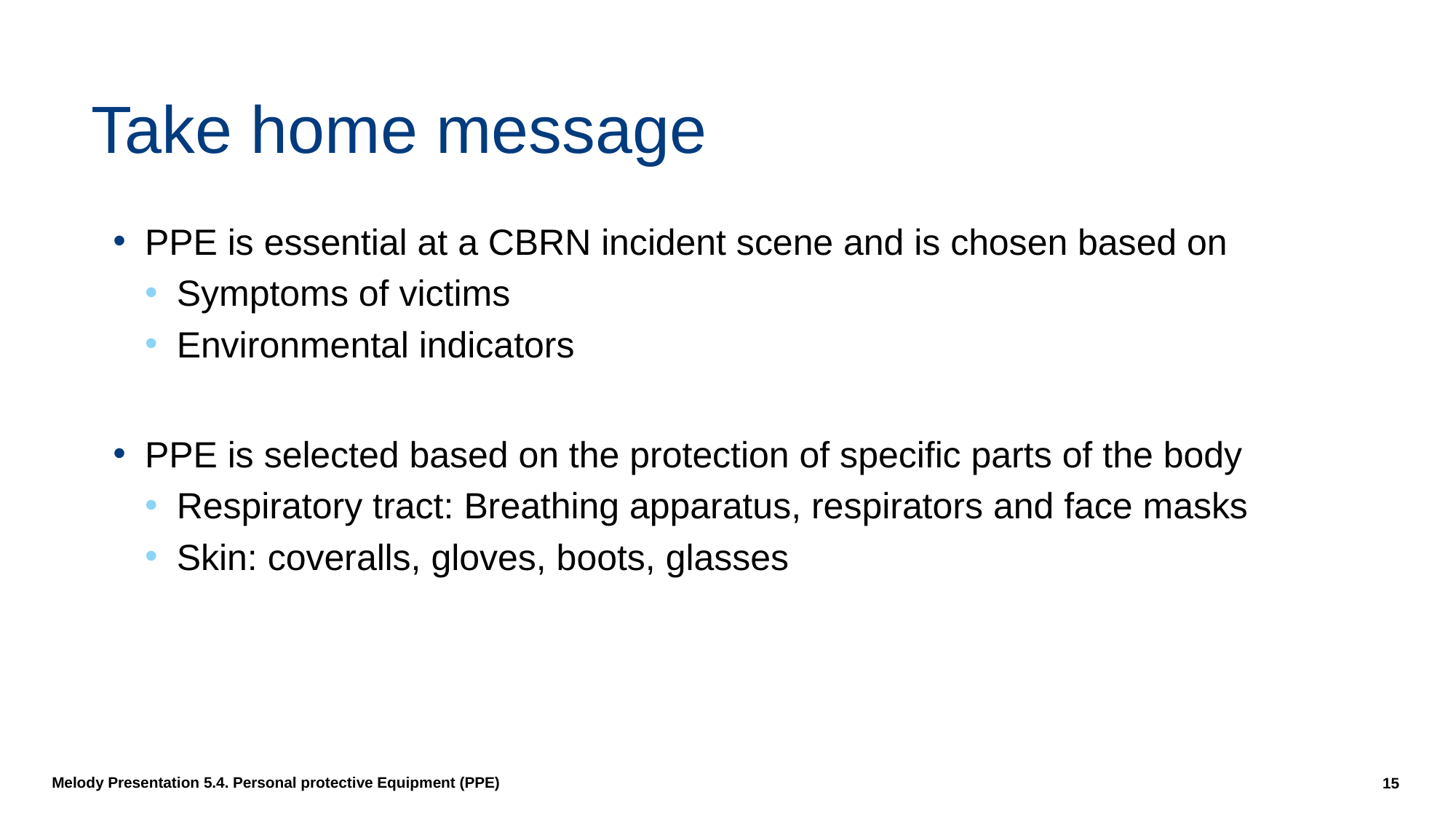

# Take home message
PPE is essential at a CBRN incident scene and is chosen based on
Symptoms of victims
Environmental indicators

PPE is selected based on the protection of specific parts of the body
Respiratory tract: Breathing apparatus, respirators and face masks
Skin: coveralls, gloves, boots, glasses
Melody Presentation 5.4. Personal protective Equipment (PPE)
15